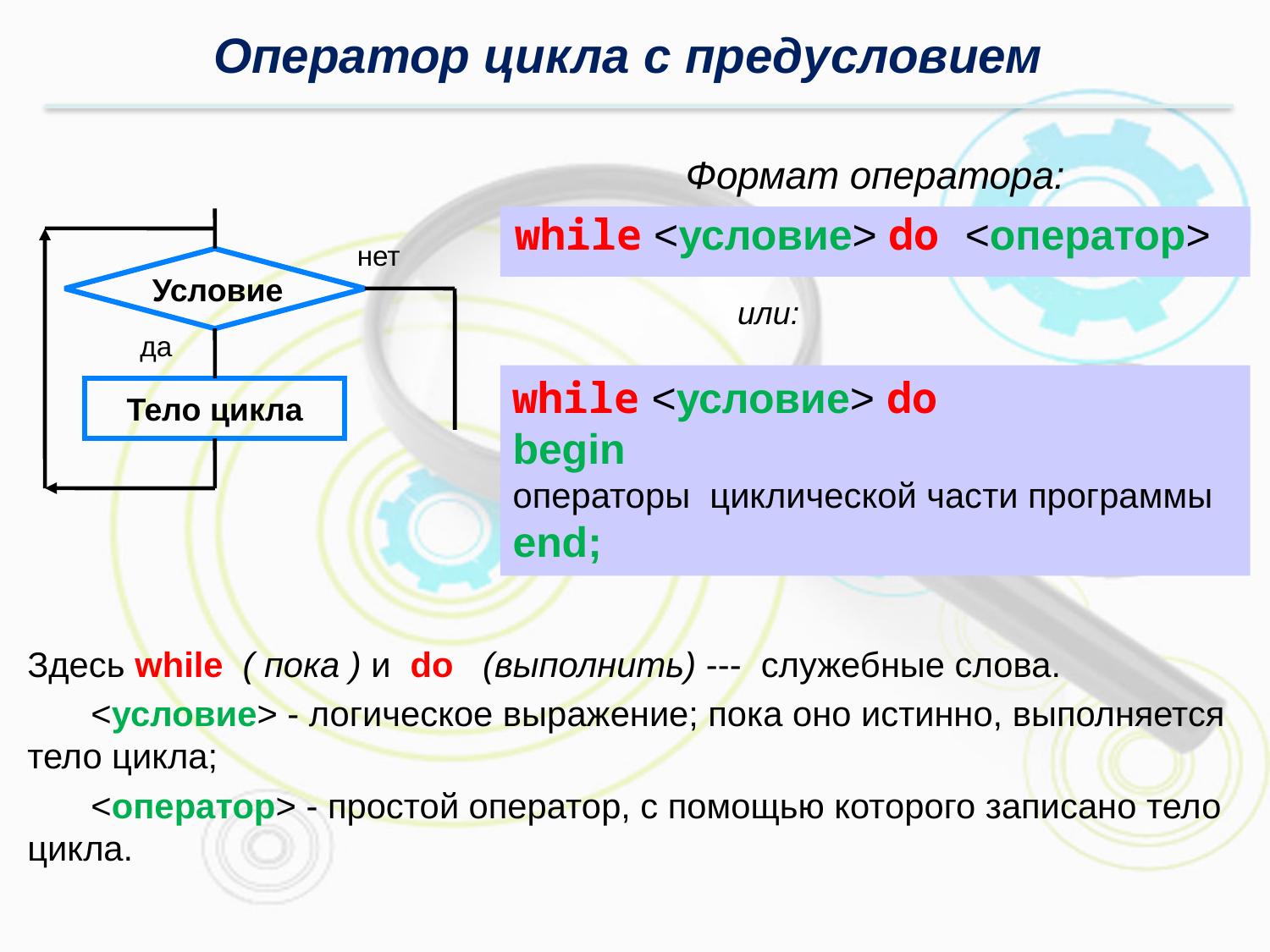

Оператор цикла с предусловием

Формат оператора:
while <условие> do <оператор>

нет

Условие

да

Тело цикла

или:
while <условие> do
begin
операторы  циклической части программы
end;

Здесь while  ( пока ) и  do   (выполнить) ---  служебные слова.
<условие> - логическое выражение; пока оно истинно, выполняется тело цикла;
<оператор> - простой оператор, с помощью которого записано тело цикла.